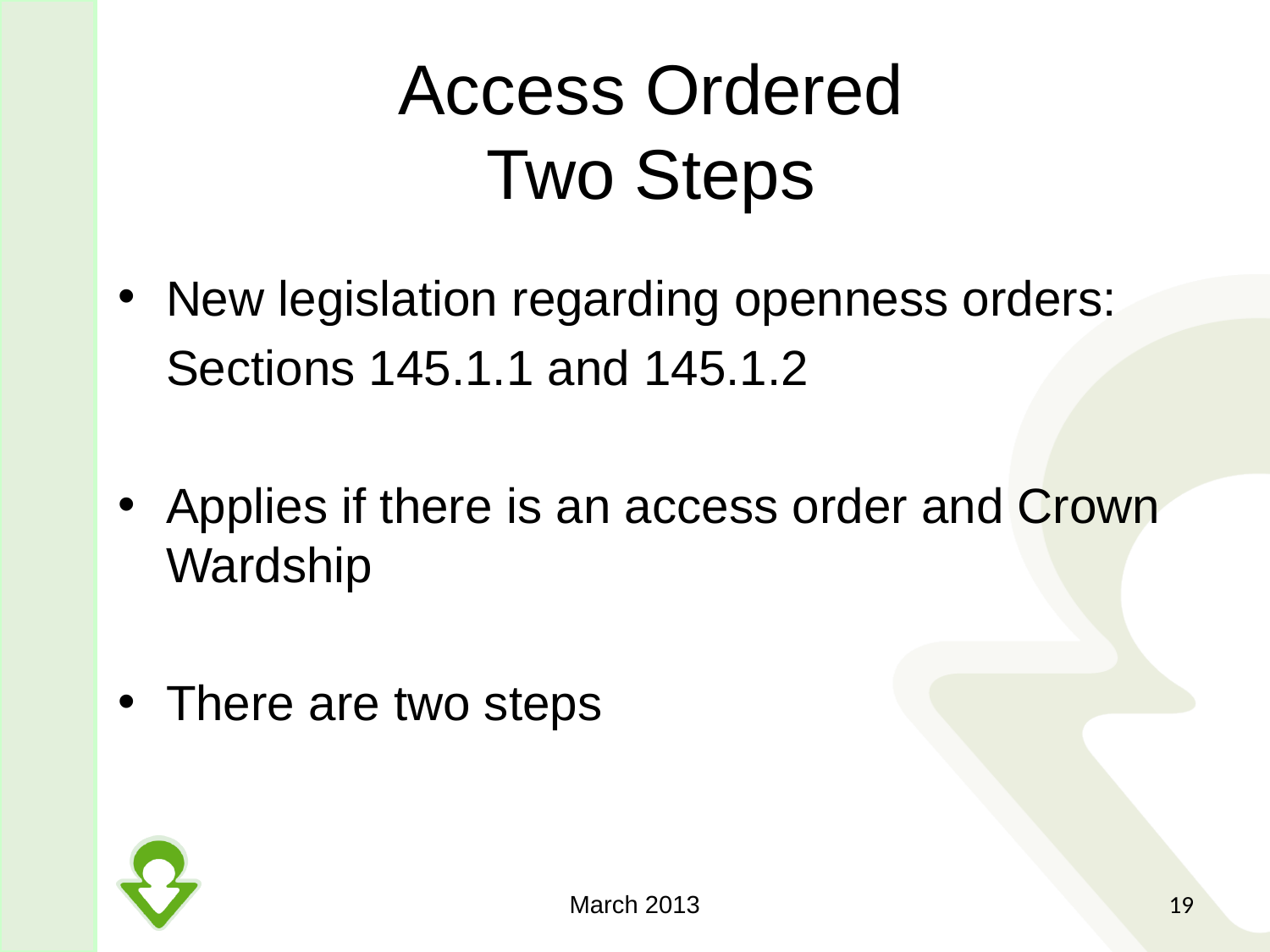

# Access Ordered Two Steps
New legislation regarding openness orders:
	Sections 145.1.1 and 145.1.2

Applies if there is an access order and Crown Wardship

There are two steps
March 2013
19